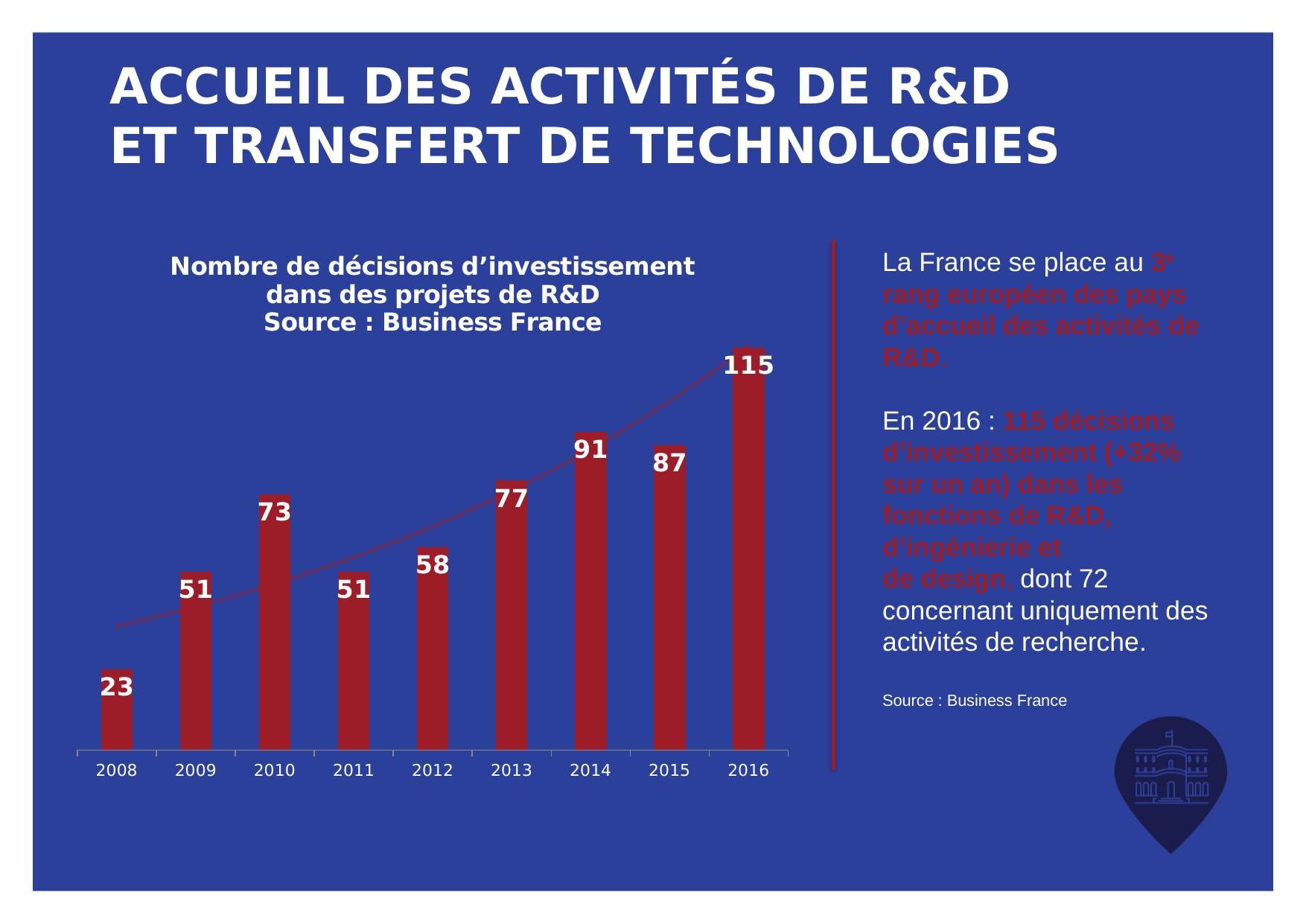

# Accueil des activités de r&d et transfert de technologies

### Chart: Nombre de décisions d’investissement dans des projets de R&D
Source : Business France

| Category | Nombre de projets de R&D |
|---|---|
| 2008 | 23.0 |
| 2009 | 51.0 |
| 2010 | 73.0 |
| 2011 | 51.0 |
| 2012 | 58.0 |
| 2013 | 77.0 |
| 2014 | 91.0 |
| 2015 | 87.0 |
| 2016 | 115.0 |
La France se place au 3e rang européen des pays d’accueil des activités de R&D.

En 2016 : 115 décisions d’investissement (+32% sur un an) dans les fonctions de R&D, d’ingénierie et
de design, dont 72 concernant uniquement des activités de recherche.

Source : Business France